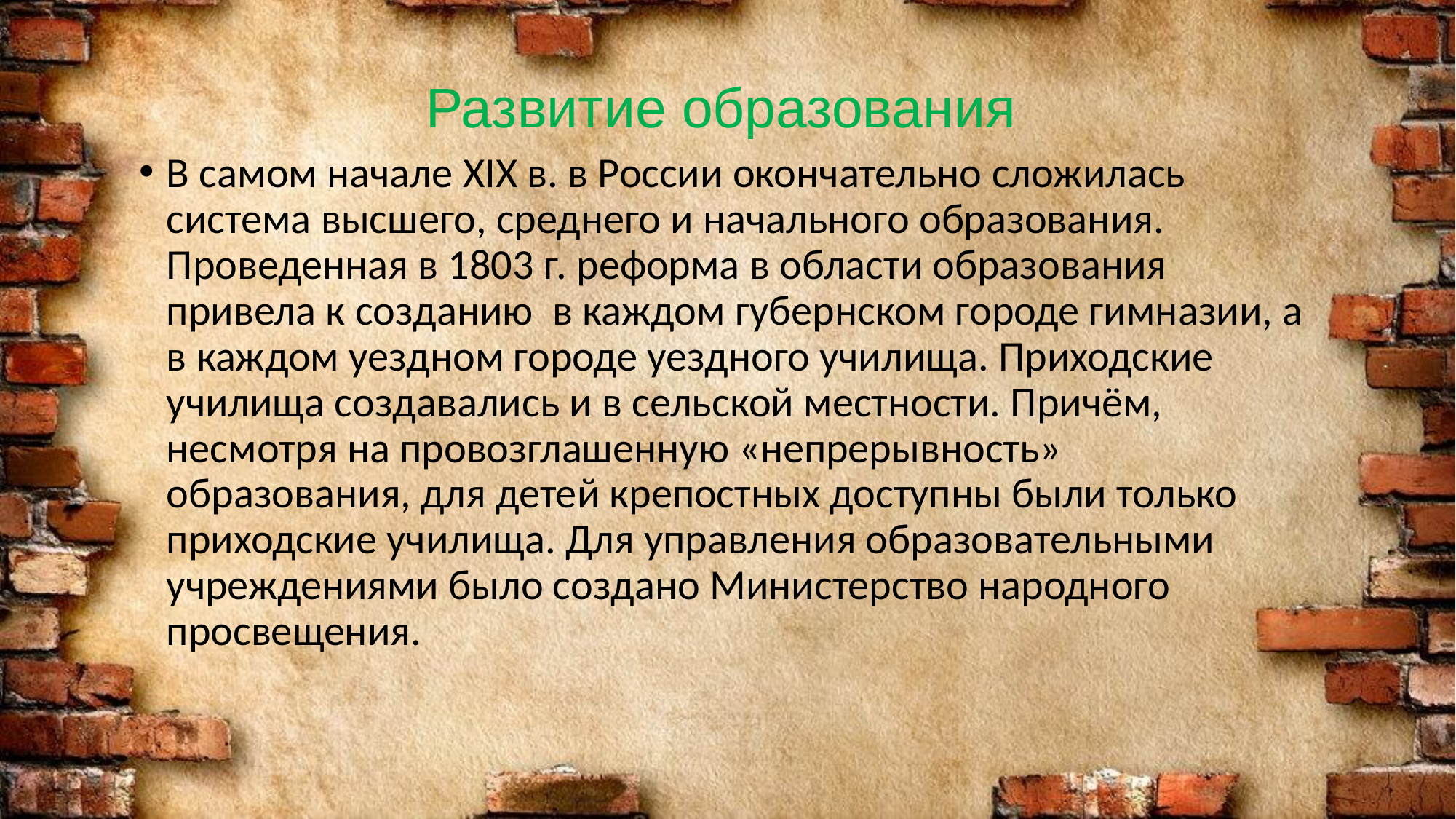

# Развитие образования
В самом начале XIX в. в России окончательно сложилась система высшего, среднего и начального образования. Проведенная в 1803 г. реформа в области образования привела к созданию  в каждом губернском городе гимназии, а в каждом уездном городе уездного училища. Приходские училища создавались и в сельской местности. Причём, несмотря на провозглашенную «непрерывность» образования, для детей крепостных доступны были только приходские училища. Для управления образовательными учреждениями было создано Министерство народного просвещения.